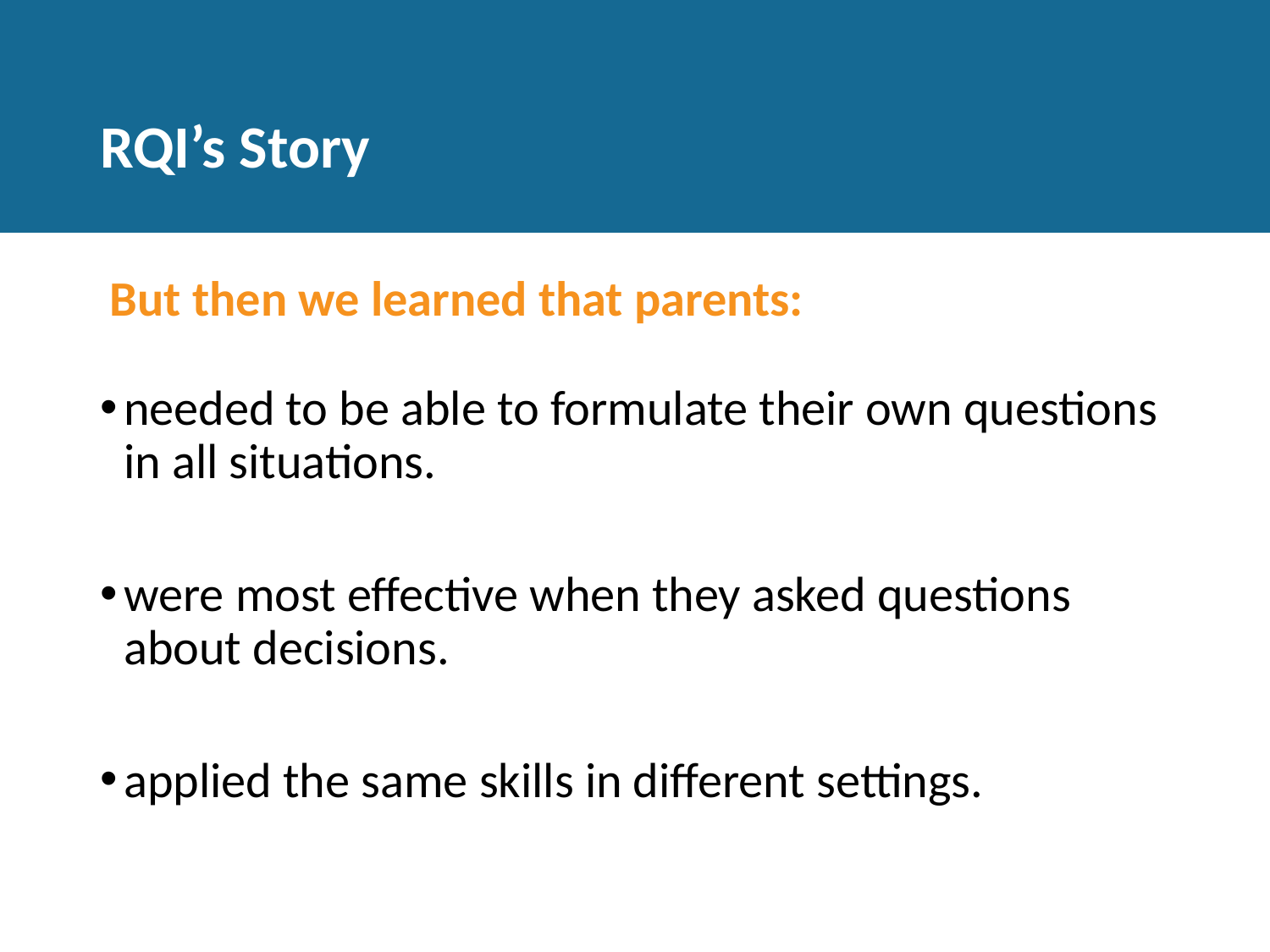

# RQI’s Story
But then we learned that parents:

needed to be able to formulate their own questions in all situations.

were most effective when they asked questions about decisions.

applied the same skills in different settings.